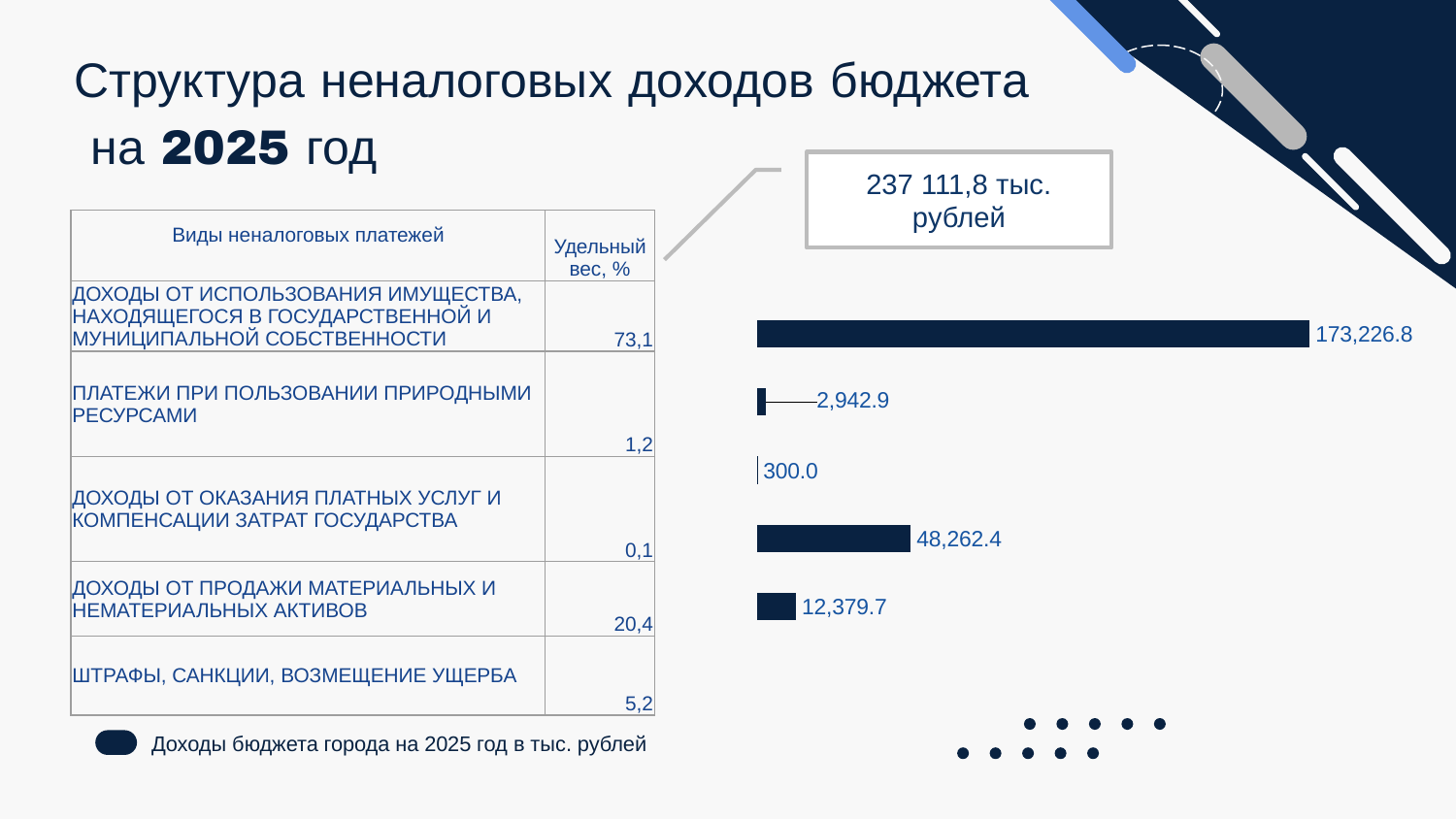

Структура неналоговых доходов бюджета
 на 2025 год
237 111,8 тыс. рублей

| Виды неналоговых платежей | Удельный вес, % |
| --- | --- |
| ДОХОДЫ ОТ ИСПОЛЬЗОВАНИЯ ИМУЩЕСТВА, НАХОДЯЩЕГОСЯ В ГОСУДАРСТВЕННОЙ И МУНИЦИПАЛЬНОЙ СОБСТВЕННОСТИ | 73,1 |
| ПЛАТЕЖИ ПРИ ПОЛЬЗОВАНИИ ПРИРОДНЫМИ РЕСУРСАМИ | 1,2 |
| ДОХОДЫ ОТ ОКАЗАНИЯ ПЛАТНЫХ УСЛУГ И КОМПЕНСАЦИИ ЗАТРАТ ГОСУДАРСТВА | 0,1 |
| ДОХОДЫ ОТ ПРОДАЖИ МАТЕРИАЛЬНЫХ И НЕМАТЕРИАЛЬНЫХ АКТИВОВ | 20,4 |
| ШТРАФЫ, САНКЦИИ, ВОЗМЕЩЕНИЕ УЩЕРБА | 5,2 |

### Chart

| Category | Ряд 1 |
|---|---|
|  | None |
| ШТРАФЫ, САНКЦИИ, ВОЗМЕЩЕНИЕ УЩЕРБА

 | 12379.7 |
| ДОХОДЫ ОТ ПРОДАЖИ МАТЕРИАЛЬНЫХ И НЕМАТЕРИАЛЬНЫХ АКТИВОВ

 | 48262.4 |
| ДОХОДЫ ОТ ОКАЗАНИЯ ПЛАТНЫХ УСЛУГ И КОМПЕНСАЦИИ ЗАТРАТ ГОСУДАРСТВА

 | 300.0 |
| ПЛАТЕЖИ ПРИ ПОЛЬЗОВАНИИ ПРИРОДНЫМИ РЕСУРСАМИ | 2942.9 |
| ДОХОДЫ ОТ ИСПОЛЬЗОВАНИЯ ИМУЩЕСТВА, НАХОДЯЩЕГОСЯ В ГОСУДАРСТВЕННОЙ И МУНИЦИПАЛЬНОЙ СОБСТВЕННОСТИ

 | 173226.8 |Доходы бюджета города на 2025 год в тыс. рублей